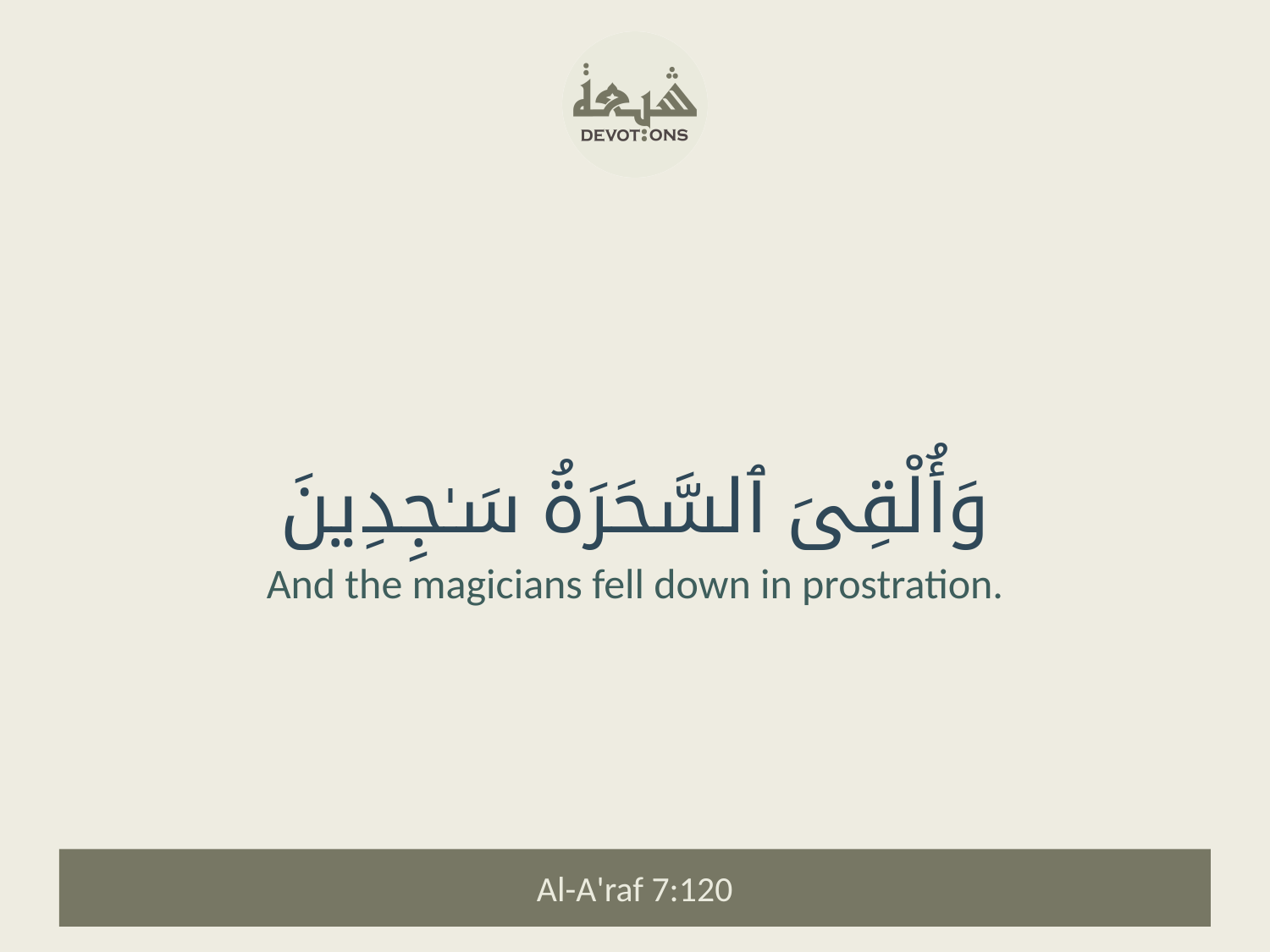

وَأُلْقِىَ ٱلسَّحَرَةُ سَـٰجِدِينَ
And the magicians fell down in prostration.
Al-A'raf 7:120